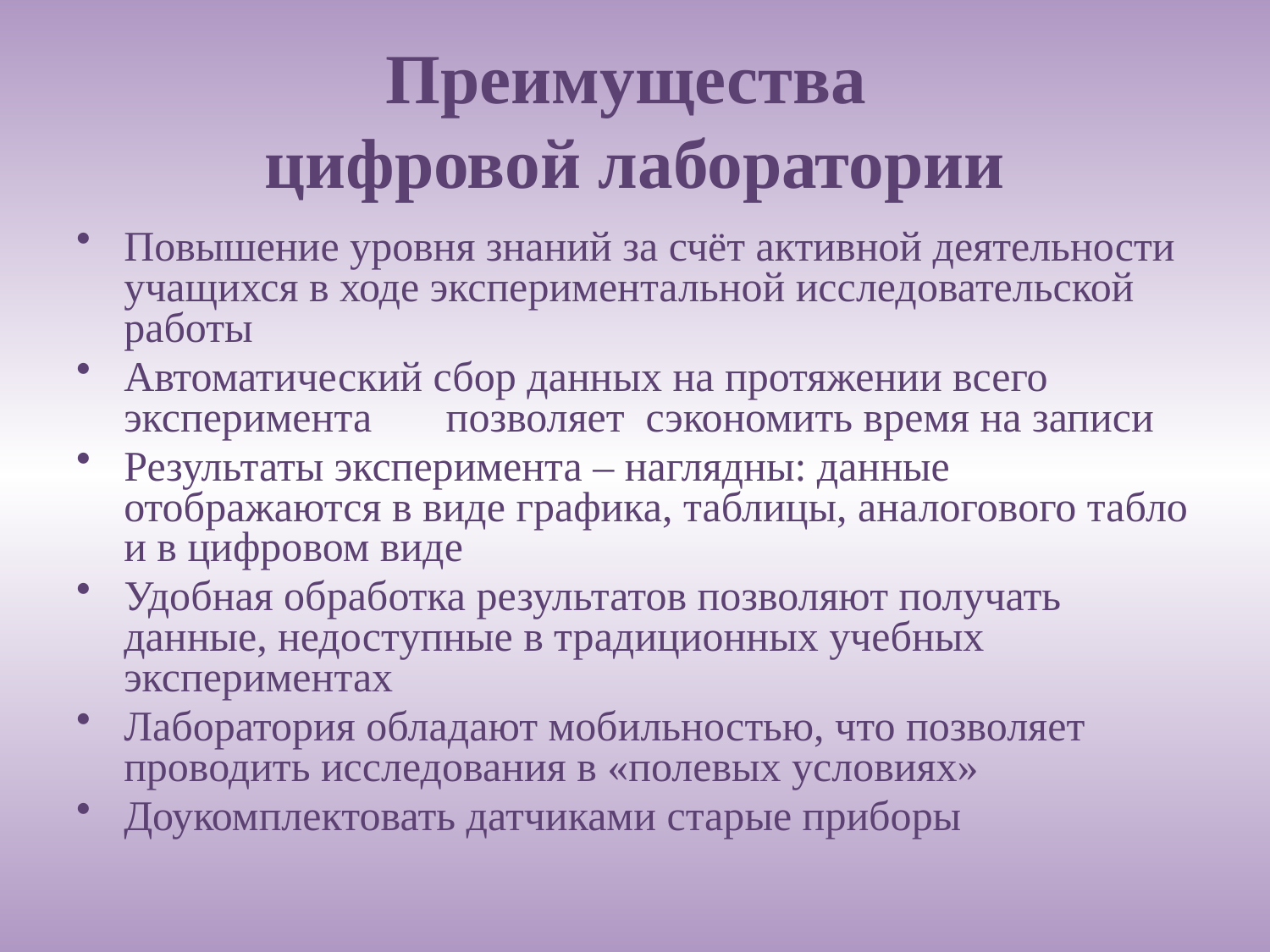

# Преимущества цифровой лаборатории
Повышение уровня знаний за счёт активной деятельности учащихся в ходе экспериментальной исследовательской работы
Автоматический сбор данных на протяжении всего эксперимента       позволяет  сэкономить время на записи
Результаты эксперимента – наглядны: данные отображаются в виде графика, таблицы, аналогового табло и в цифровом виде
Удобная обработка результатов позволяют получать данные, недоступные в традиционных учебных экспериментах
Лаборатория обладают мобильностью, что позволяет проводить исследования в «полевых условиях»
Доукомплектовать датчиками старые приборы